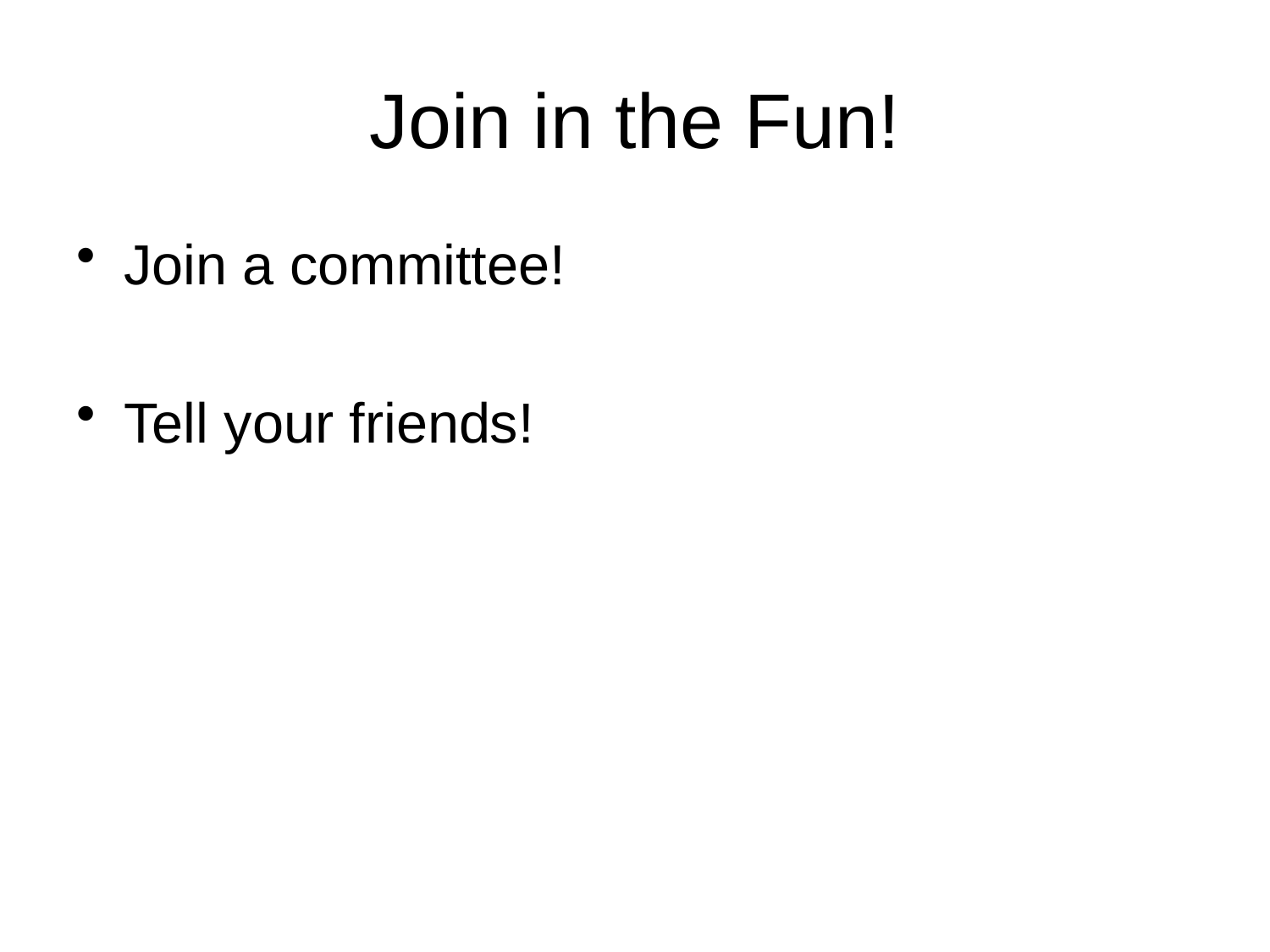

# Join in the Fun!
Join a committee!

Tell your friends!